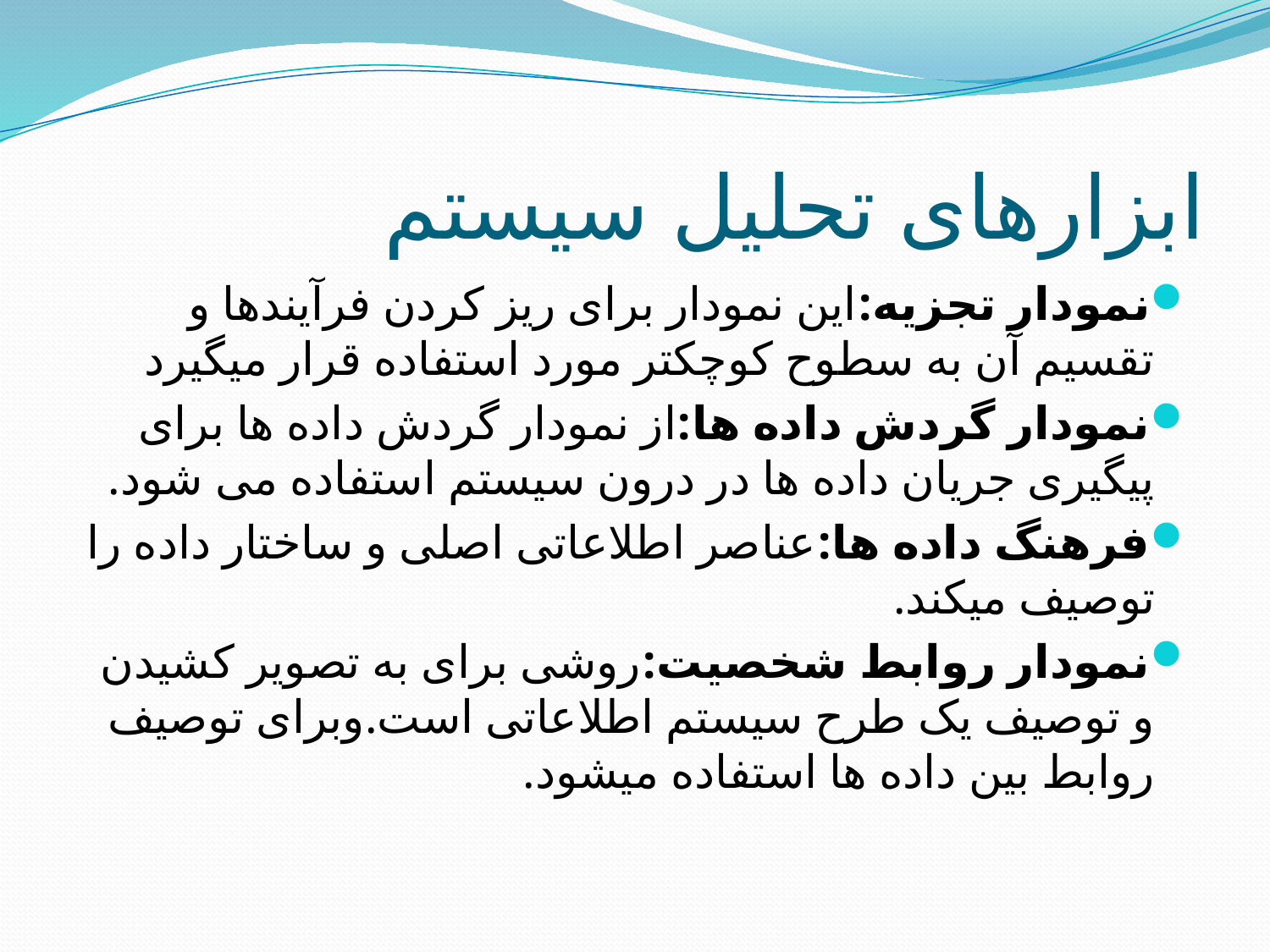

# ابزارهای تحلیل سیستم
نمودار تجزیه:این نمودار برای ریز کردن فرآیندها و تقسیم آن به سطوح کوچکتر مورد استفاده قرار میگیرد
نمودار گردش داده ها:از نمودار گردش داده ها برای پیگیری جریان داده ها در درون سیستم استفاده می شود.
فرهنگ داده ها:عناصر اطلاعاتی اصلی و ساختار داده را توصیف میکند.
نمودار روابط شخصیت:روشی برای به تصویر کشیدن و توصیف یک طرح سیستم اطلاعاتی است.وبرای توصیف روابط بین داده ها استفاده میشود.